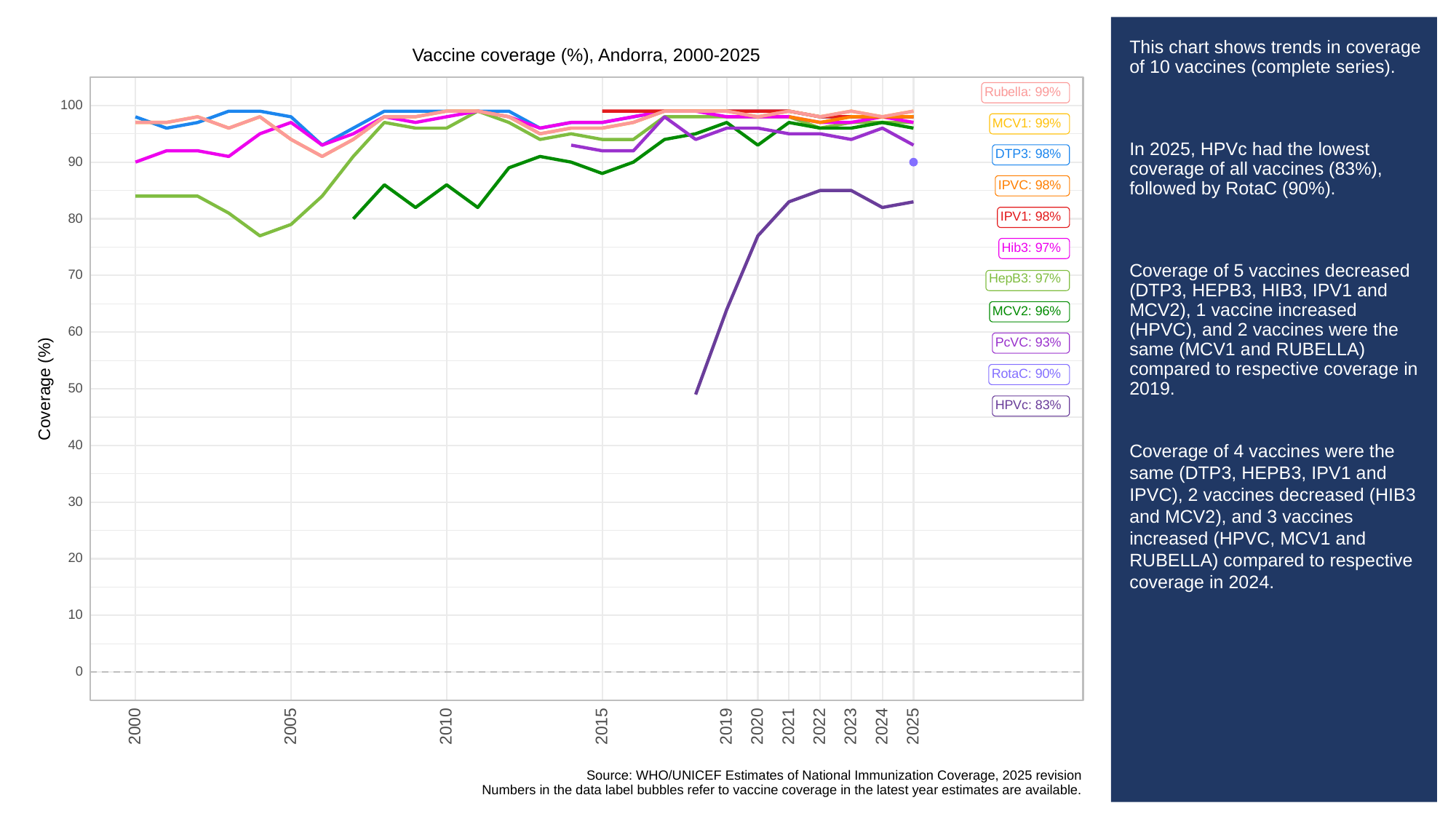

# This chart shows trends in coverage of 10 vaccines (complete series).

In 2025, HPVc had the lowest coverage of all vaccines (83%), followed by RotaC (90%).

Coverage of 5 vaccines decreased (DTP3, HEPB3, HIB3, IPV1 and MCV2), 1 vaccine increased (HPVC), and 2 vaccines were the same (MCV1 and RUBELLA) compared to respective coverage in 2019.

Coverage of 4 vaccines were the same (DTP3, HEPB3, IPV1 and IPVC), 2 vaccines decreased (HIB3 and MCV2), and 3 vaccines increased (HPVC, MCV1 and RUBELLA) compared to respective coverage in 2024.

Vaccine coverage (%), Andorra, 2000-2025

Rubella: 99%

100

MCV1: 99%

DTP3: 98%
90

IPVC: 98%

IPV1: 98%
80

Hib3: 97%

70
HepB3: 97%

MCV2: 96%
60

PcVC: 93%

RotaC: 90%
Coverage (%)
50

HPVc: 83%

40

30

20

10

0

2023
2000
2005
2010
2015
2019
2020
2021
2022
2024
2025
Source: WHO/UNICEF Estimates of National Immunization Coverage, 2025 revision
Numbers in the data label bubbles refer to vaccine coverage in the latest year estimates are available.